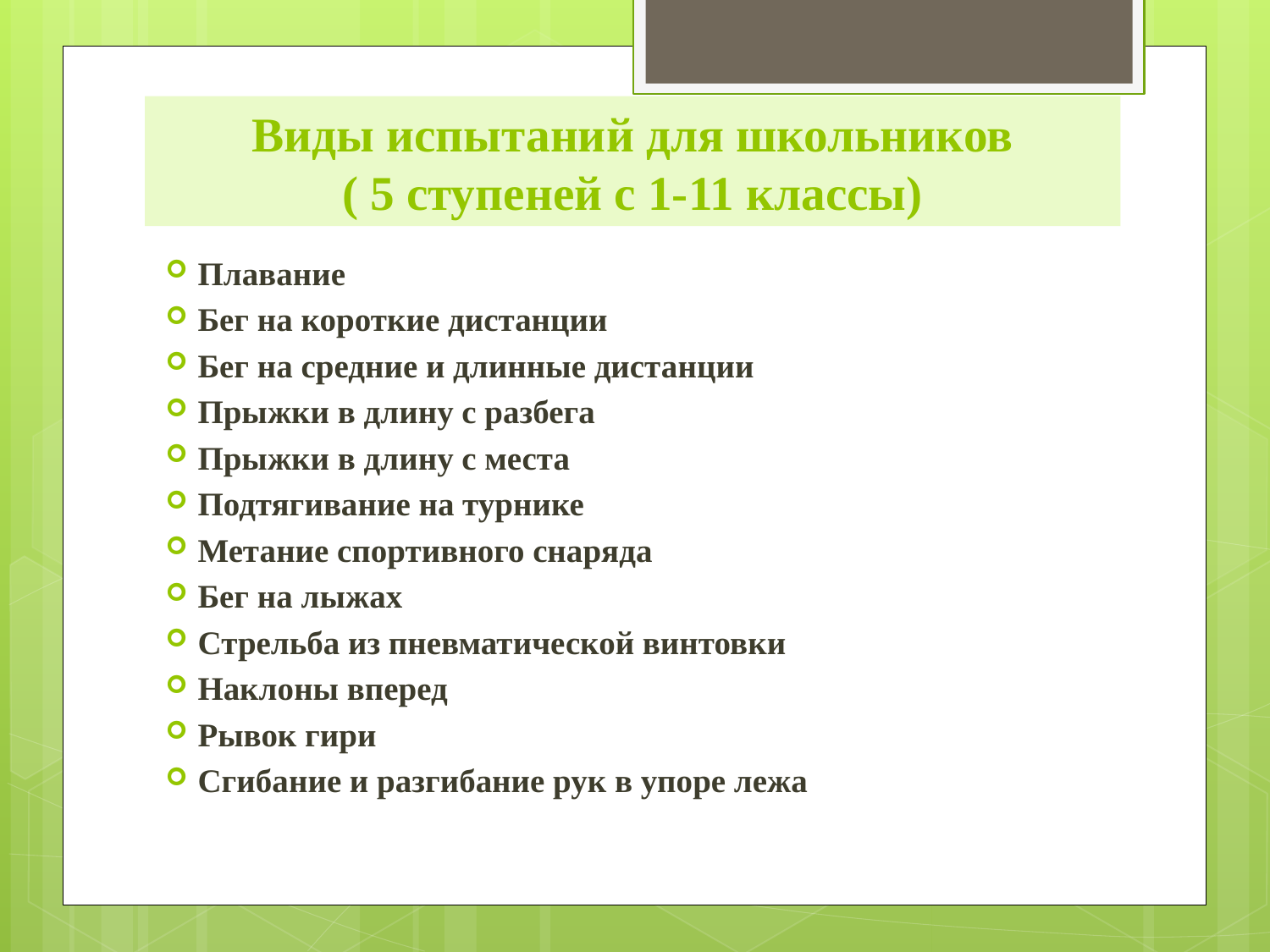

# Виды испытаний для школьников ( 5 ступеней с 1-11 классы)
Плавание
Бег на короткие дистанции
Бег на средние и длинные дистанции
Прыжки в длину с разбега
Прыжки в длину с места
Подтягивание на турнике
Метание спортивного снаряда
Бег на лыжах
Стрельба из пневматической винтовки
Наклоны вперед
Рывок гири
Сгибание и разгибание рук в упоре лежа